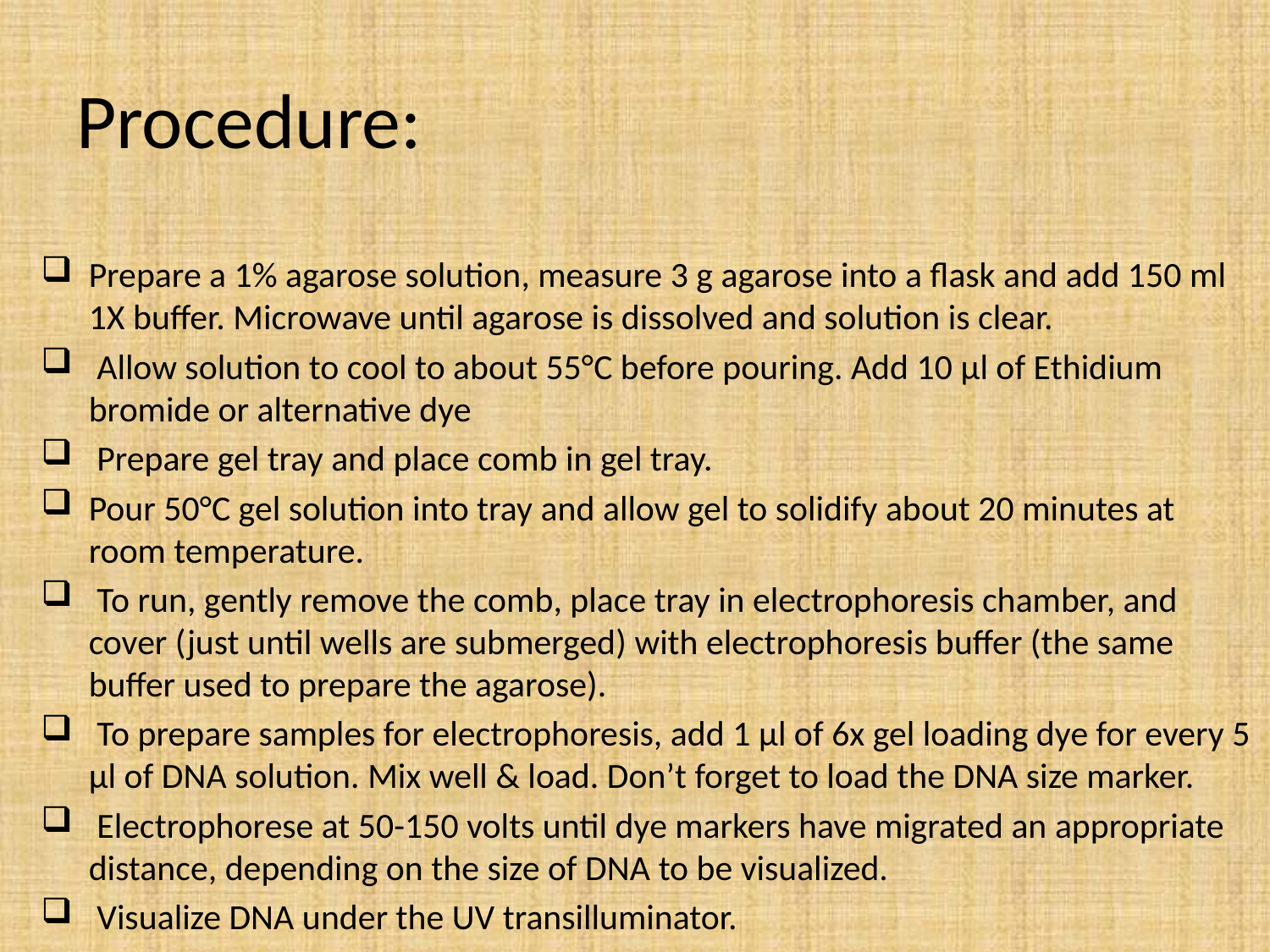

# Procedure:
Prepare a 1% agarose solution, measure 3 g agarose into a flask and add 150 ml 1X buffer. Microwave until agarose is dissolved and solution is clear.
 Allow solution to cool to about 55°C before pouring. Add 10 μl of Ethidium bromide or alternative dye
 Prepare gel tray and place comb in gel tray.
Pour 50°C gel solution into tray and allow gel to solidify about 20 minutes at room temperature.
 To run, gently remove the comb, place tray in electrophoresis chamber, and cover (just until wells are submerged) with electrophoresis buffer (the same buffer used to prepare the agarose).
 To prepare samples for electrophoresis, add 1 μl of 6x gel loading dye for every 5 μl of DNA solution. Mix well & load. Don’t forget to load the DNA size marker.
 Electrophorese at 50-150 volts until dye markers have migrated an appropriate distance, depending on the size of DNA to be visualized.
 Visualize DNA under the UV transilluminator.